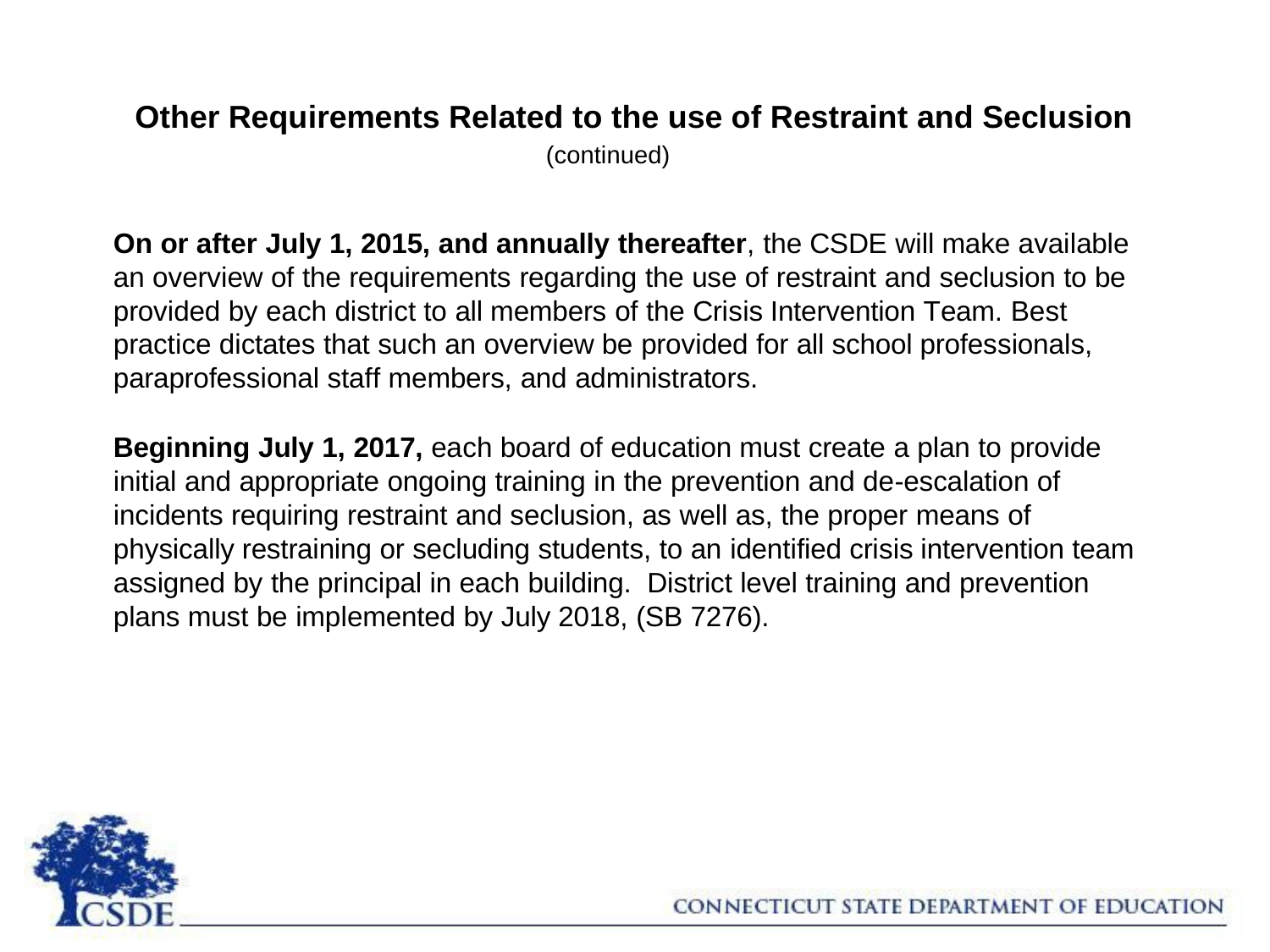

Other Requirements Related to the use of Restraint and Seclusion
(continued)
On or after July 1, 2015, and annually thereafter, the CSDE will make available an overview of the requirements regarding the use of restraint and seclusion to be provided by each district to all members of the Crisis Intervention Team. Best practice dictates that such an overview be provided for all school professionals, paraprofessional staff members, and administrators.

Beginning July 1, 2017, each board of education must create a plan to provide initial and appropriate ongoing training in the prevention and de-escalation of incidents requiring restraint and seclusion, as well as, the proper means of physically restraining or secluding students, to an identified crisis intervention team assigned by the principal in each building.  District level training and prevention plans must be implemented by July 2018, (SB 7276).